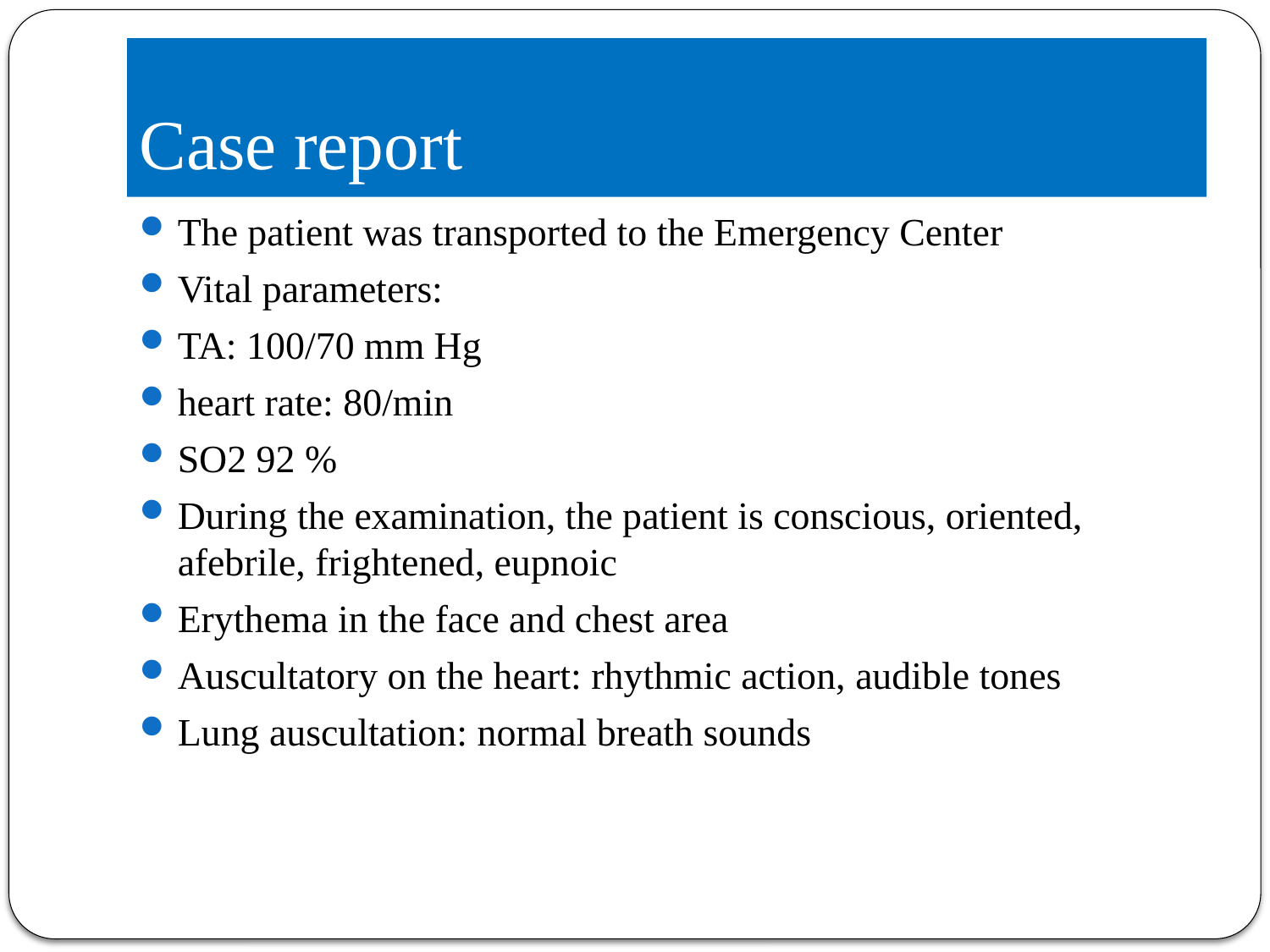

# Case report
The patient was transported to the Emergency Center
Vital parameters:
TA: 100/70 mm Hg
heart rate: 80/min
SO2 92 %
During the examination, the patient is conscious, oriented, afebrile, frightened, eupnoic
Erythema in the face and chest area
Auscultatory on the heart: rhythmic action, audible tones
Lung auscultation: normal breath sounds